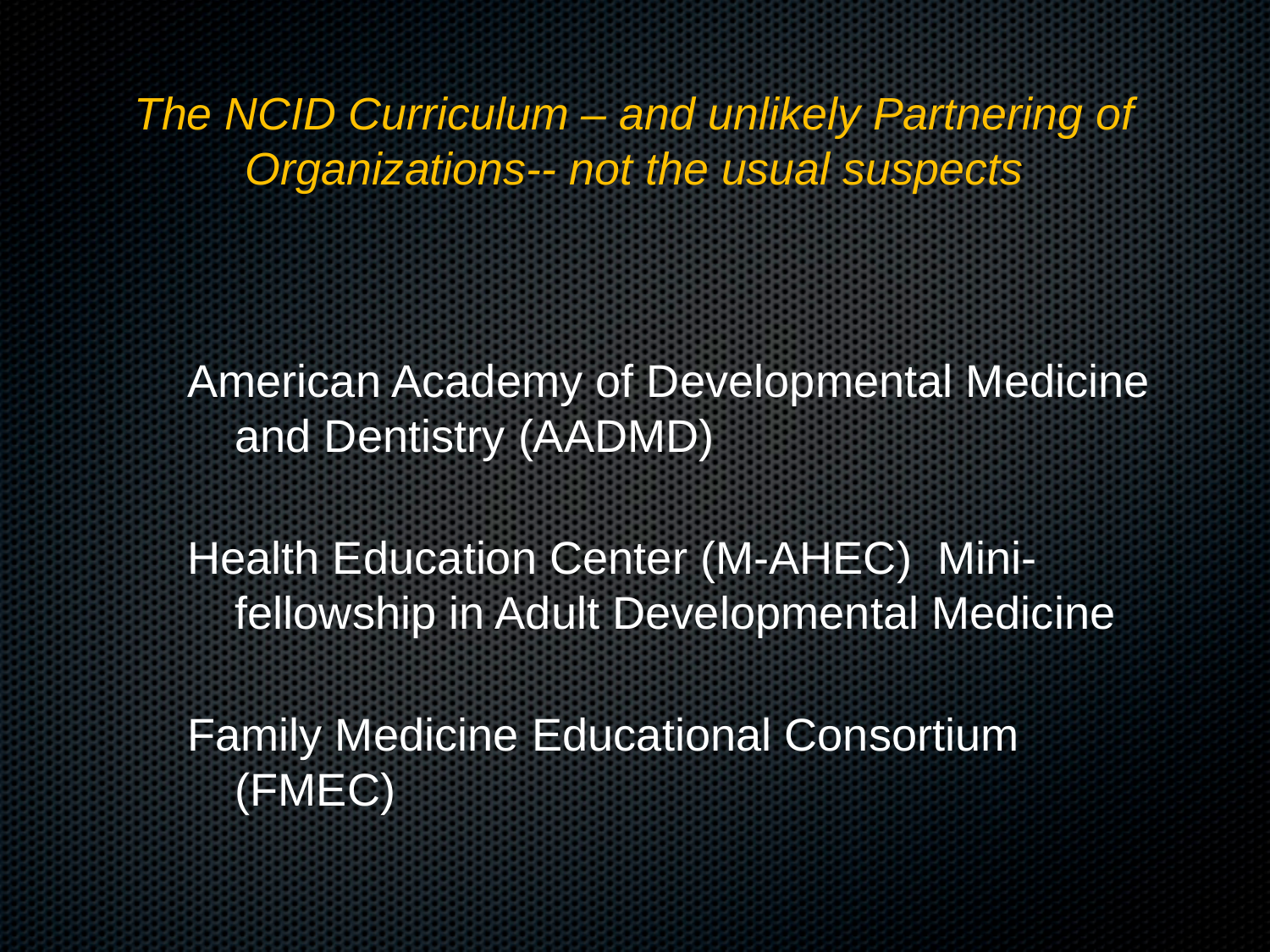

# The NCID Curriculum – and unlikely Partnering of Organizations-- not the usual suspects
American Academy of Developmental Medicine and Dentistry (AADMD)
Health Education Center (M-AHEC)  Mini-fellowship in Adult Developmental Medicine
Family Medicine Educational Consortium (FMEC)